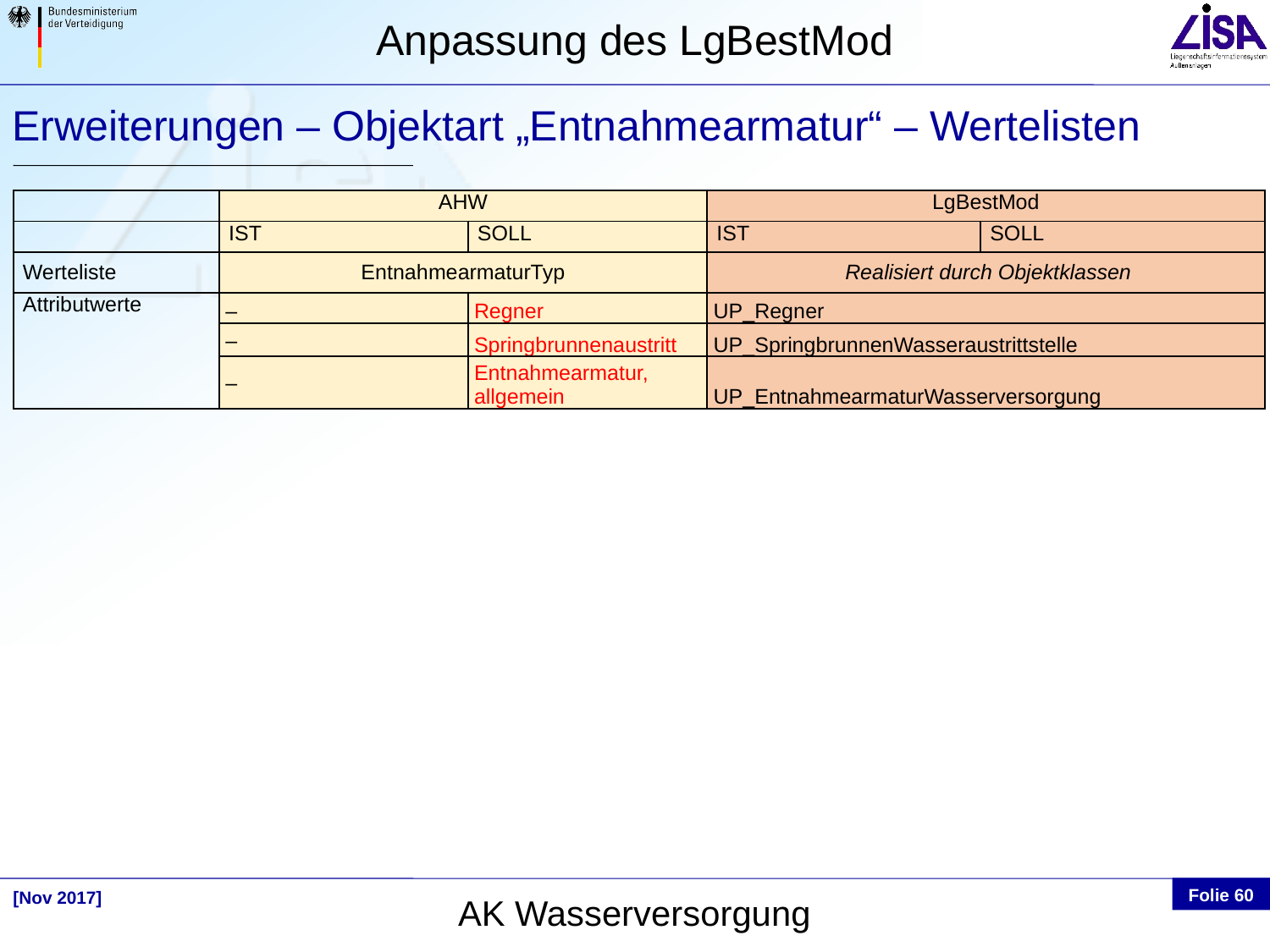

Erweiterungen – Objektart „Entnahmearmatur“ – Wertelisten

|  | AHW |  | LgBestMod |  |
| --- | --- | --- | --- | --- |
|  | IST | SOLL | IST | SOLL |
| Werteliste | EntnahmearmaturTyp |  | Realisiert durch Objektklassen |  |
| Attributwerte | – | Regner | UP\_Regner |  |
|  | – | Springbrunnenaustritt | UP\_SpringbrunnenWasseraustrittstelle |  |
|  | – | Entnahmearmatur, allgemein | UP\_EntnahmearmaturWasserversorgung |  |